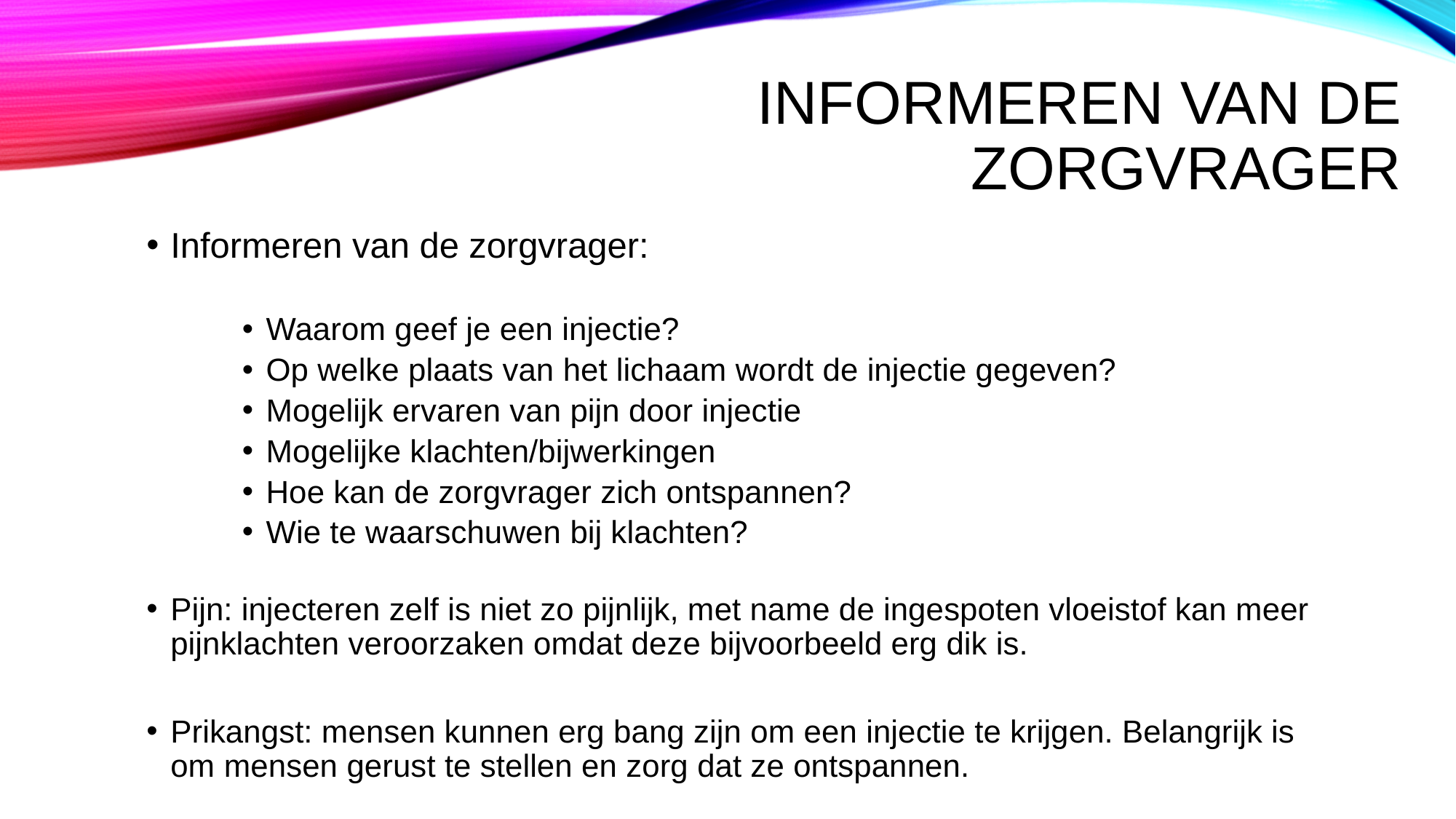

# Informeren van de zorgvrager

Informeren van de zorgvrager:

Waarom geef je een injectie?
Op welke plaats van het lichaam wordt de injectie gegeven?
Mogelijk ervaren van pijn door injectie
Mogelijke klachten/bijwerkingen
Hoe kan de zorgvrager zich ontspannen?
Wie te waarschuwen bij klachten?

Pijn: injecteren zelf is niet zo pijnlijk, met name de ingespoten vloeistof kan meer pijnklachten veroorzaken omdat deze bijvoorbeeld erg dik is.

Prikangst: mensen kunnen erg bang zijn om een injectie te krijgen. Belangrijk is om mensen gerust te stellen en zorg dat ze ontspannen.